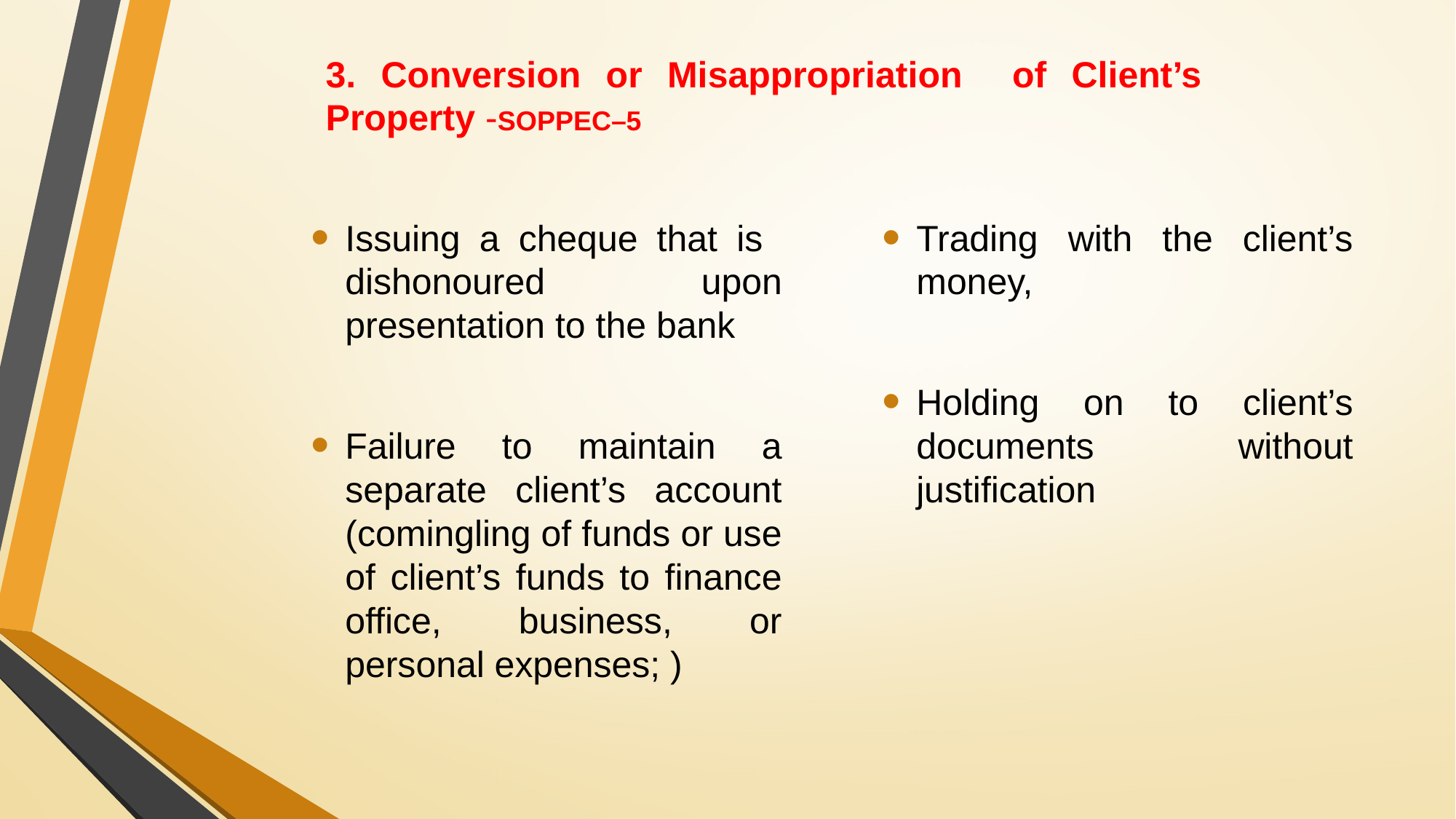

3. Conversion or Misappropriation  of Client’s Property -SOPPEC–5

Issuing a cheque that is  dishonoured upon presentation to the bank

Failure to maintain a separate client’s account (comingling of funds or use of client’s funds to finance office, business, or personal expenses; )

Trading with the client’s money,

Holding on to client’s documents without justification